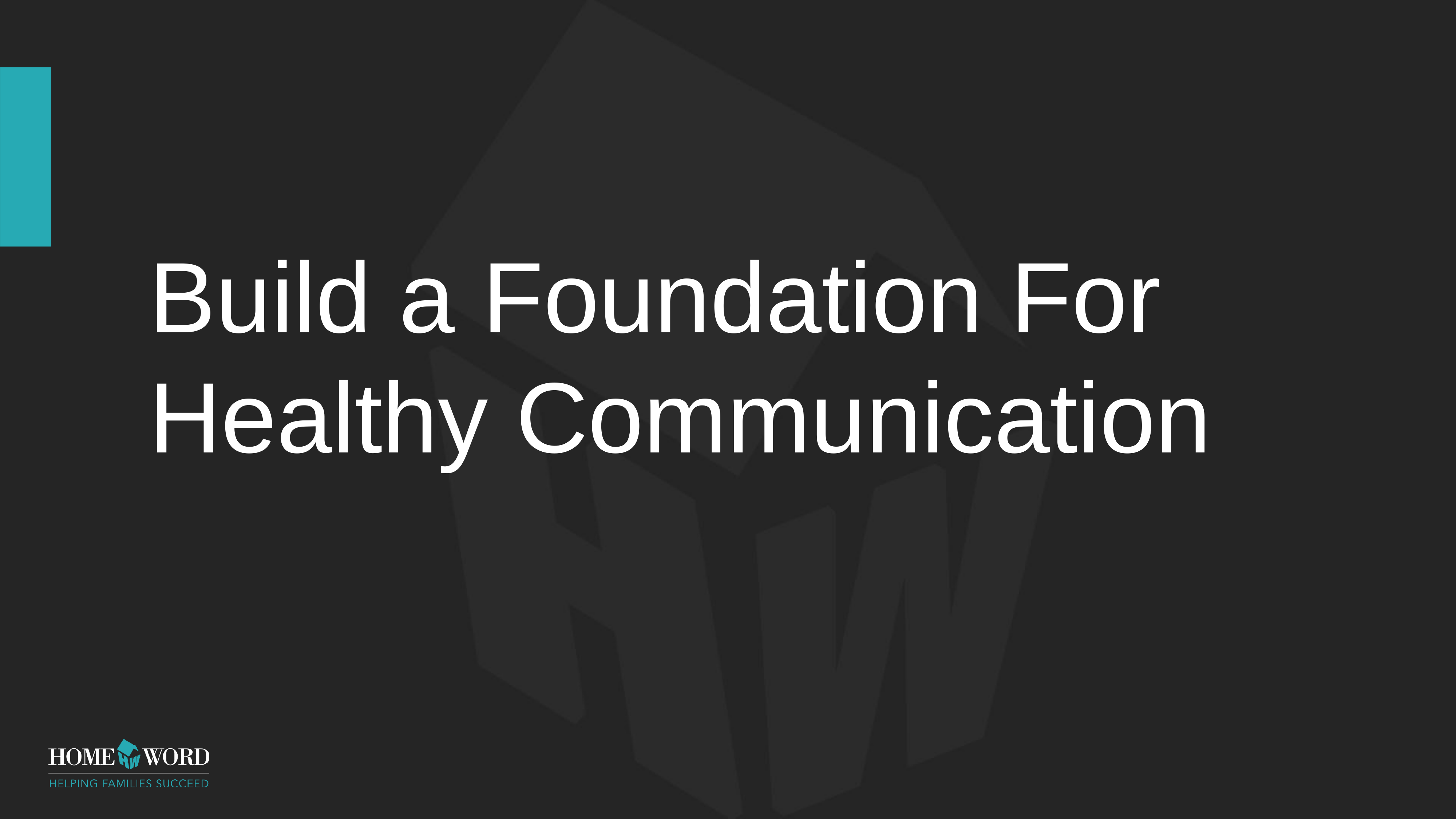

# Build a Foundation For Healthy Communication